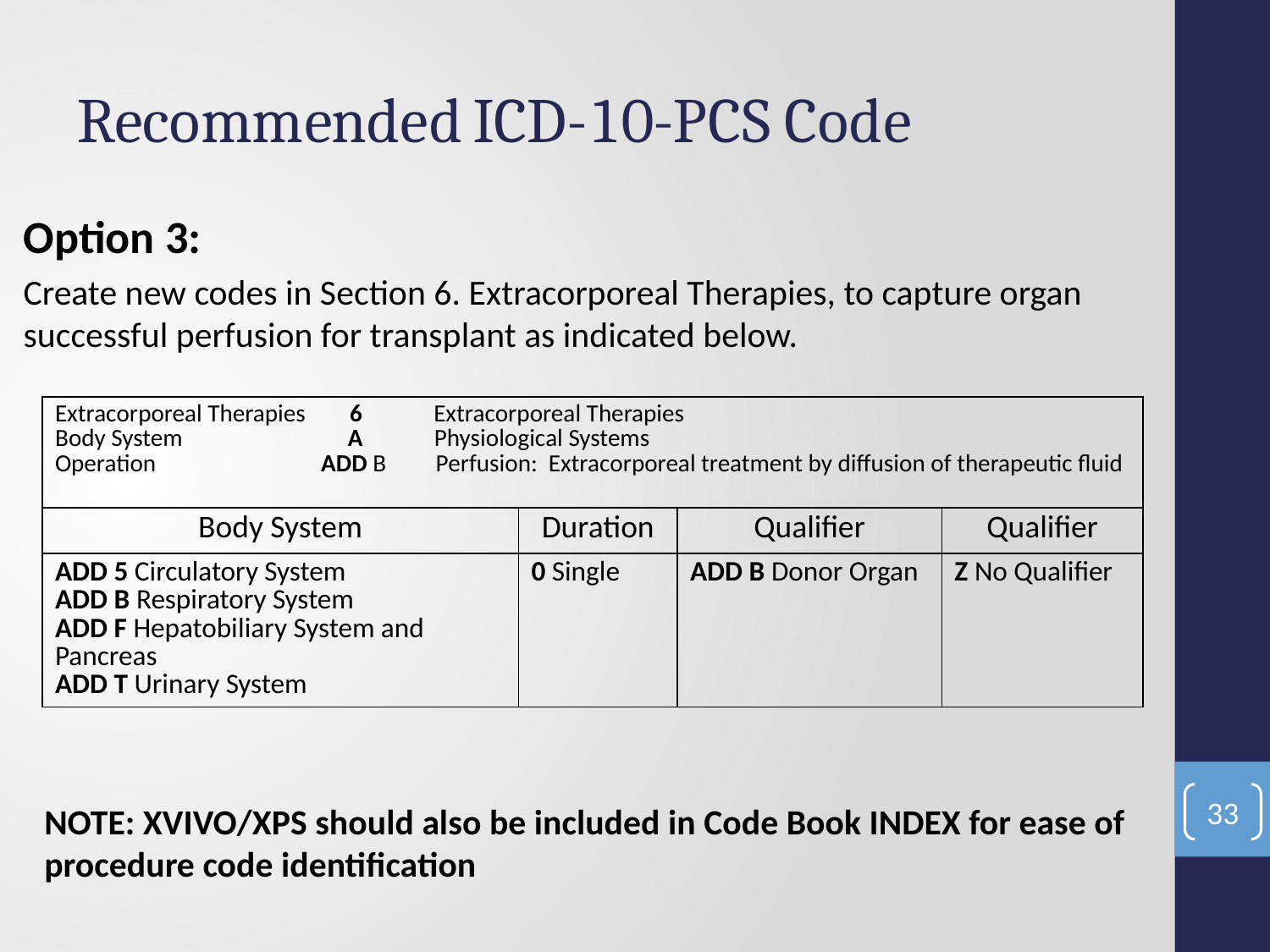

# Recommended ICD-10-PCS Code
Option 3:
Create new codes in Section 6. Extracorporeal Therapies, to capture organ successful perfusion for transplant as indicated below.

| Extracorporeal Therapies 6 Extracorporeal Therapies Body System A Physiological Systems Operation ADD B Perfusion: Extracorporeal treatment by diffusion of therapeutic fluid |  |  |  |
| --- | --- | --- | --- |
| Body System | Duration | Qualifier | Qualifier |
| ADD 5 Circulatory System ADD B Respiratory System ADD F Hepatobiliary System and Pancreas ADD T Urinary System | 0 Single | ADD B Donor Organ | Z No Qualifier |
33
NOTE: XVIVO/XPS should also be included in Code Book INDEX for ease of procedure code identification